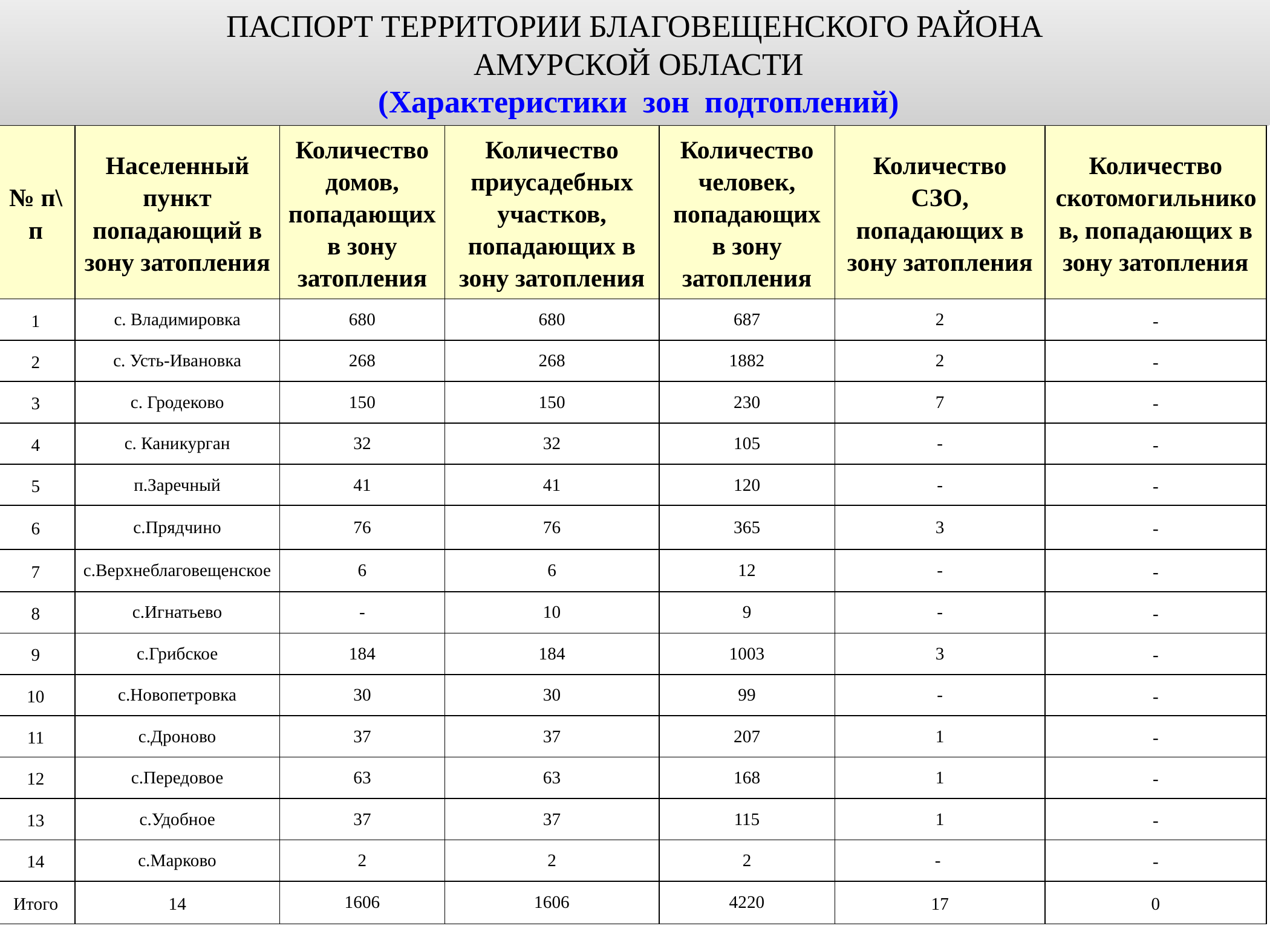

ПАСПОРТ ТЕРРИТОРИИ БЛАГОВЕЩЕНСКОГО РАЙОНА
 АМУРСКОЙ ОБЛАСТИ
 (Характеристики  зон  подтоплений)
| № п\п | Населенный пункт попадающий в зону затопления | Количество домов, попадающих в зону затопления | Количество приусадебных участков, попадающих в зону затопления | Количество человек, попадающих в зону затопления | Количество СЗО, попадающих в зону затопления | Количество скотомогильников, попадающих в зону затопления |
| --- | --- | --- | --- | --- | --- | --- |
| 1 | с. Владимировка | 680 | 680 | 687 | 2 | - |
| 2 | с. Усть-Ивановка | 268 | 268 | 1882 | 2 | - |
| 3 | с. Гродеково | 150 | 150 | 230 | 7 | - |
| 4 | с. Каникурган | 32 | 32 | 105 | - | - |
| 5 | п.Заречный | 41 | 41 | 120 | - | - |
| 6 | с.Прядчино | 76 | 76 | 365 | 3 | - |
| 7 | с.Верхнеблаговещенское | 6 | 6 | 12 | - | - |
| 8 | с.Игнатьево | - | 10 | 9 | - | - |
| 9 | с.Грибское | 184 | 184 | 1003 | 3 | - |
| 10 | с.Новопетровка | 30 | 30 | 99 | - | - |
| 11 | с.Дроново | 37 | 37 | 207 | 1 | - |
| 12 | с.Передовое | 63 | 63 | 168 | 1 | - |
| 13 | с.Удобное | 37 | 37 | 115 | 1 | - |
| 14 | с.Марково | 2 | 2 | 2 | - | - |
| Итого | 14 | 1606 | 1606 | 4220 | 17 | 0 |